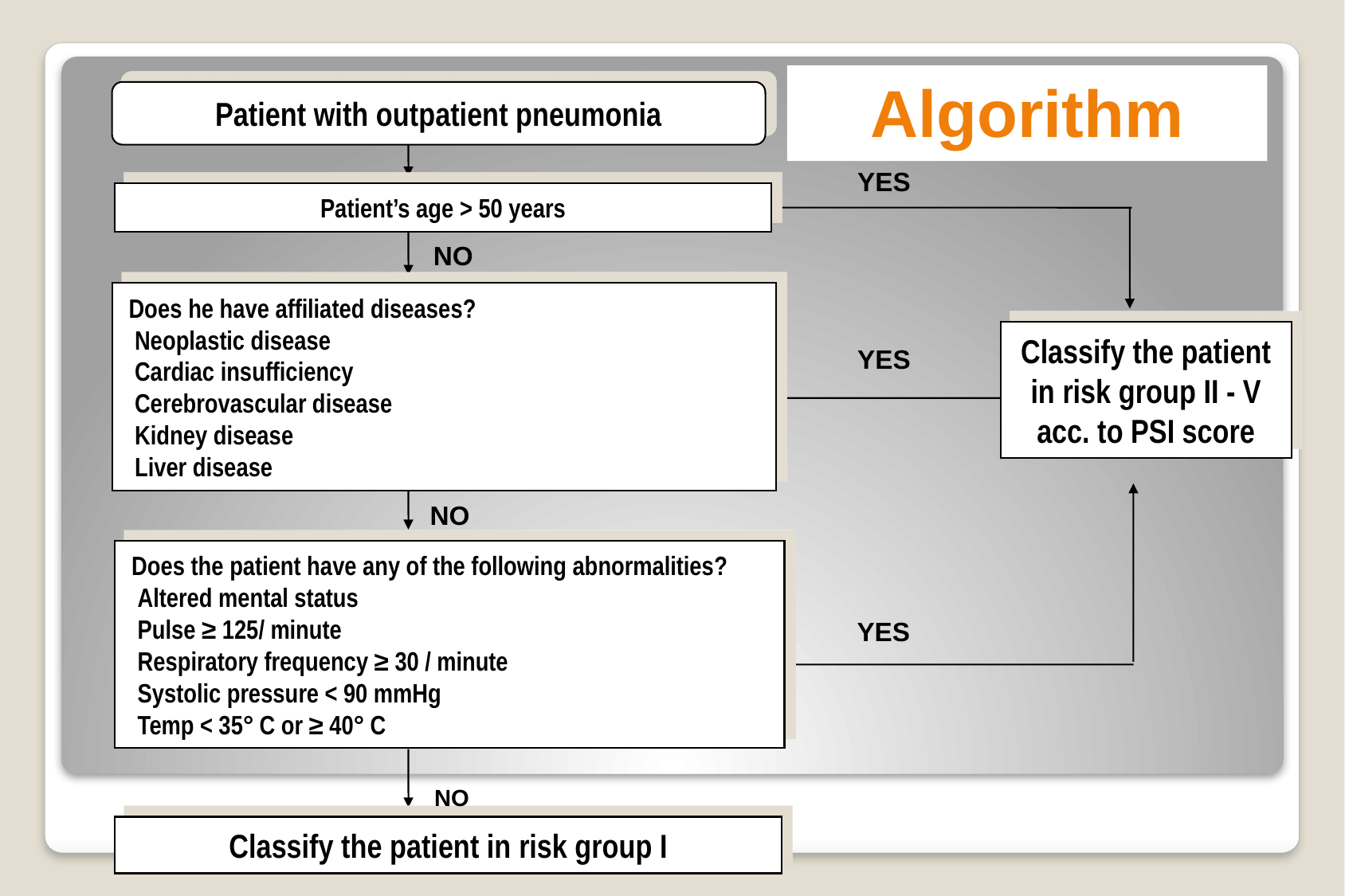

# Algorithm
Patient with outpatient pneumonia

YES
Patient’s age > 50 years

NO
Does he have affiliated diseases?
 Neoplastic disease
 Cardiac insufficiency
 Cerebrovascular disease
 Kidney disease
 Liver disease
Classify the patient in risk group II - V acc. to PSI score
YES

NO
Does the patient have any of the following abnormalities?
 Altered mental status
 Pulse ≥ 125/ minute
 Respiratory frequency ≥ 30 / minute
 Systolic pressure < 90 mmHg
 Temp < 35° C or ≥ 40° C
YES

NO
Classify the patient in risk group I